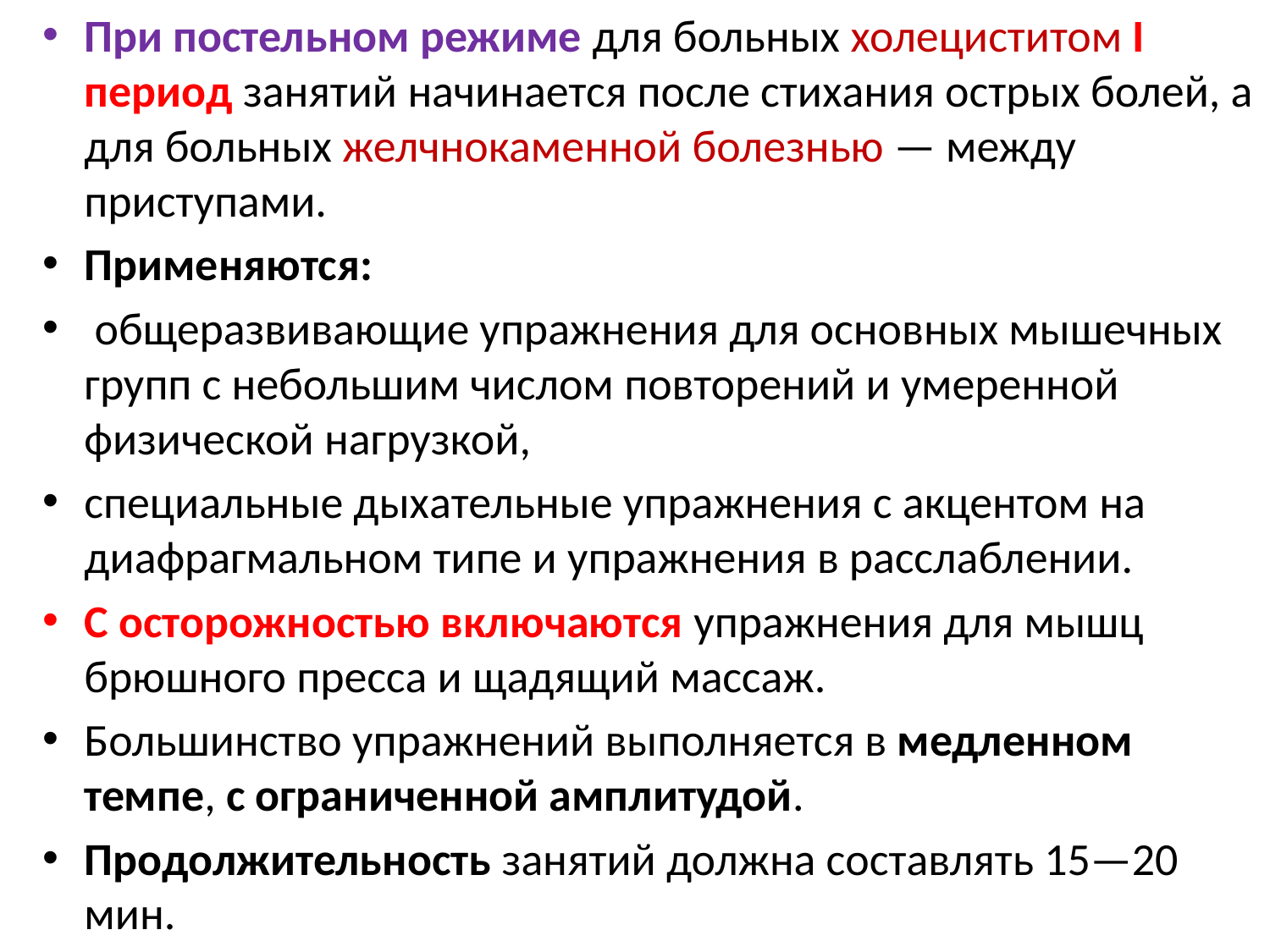

При постельном режиме для больных холециститом I период занятий начинается после стихания острых болей, а для больных желчнокаменной болезнью — между приступами.
Применяются:
 общеразвивающие упражнения для основных мышечных групп с небольшим числом повторений и умеренной физической нагрузкой,
специальные дыхательные упражнения с акцентом на диафрагмальном типе и упражнения в расслаблении.
С осторожностью включаются упражнения для мышц брюшного пресса и щадящий массаж.
Большинство упражнений выполняется в медленном темпе, с ограниченной амплитудой.
Продолжительность занятий должна составлять 15—20 мин.